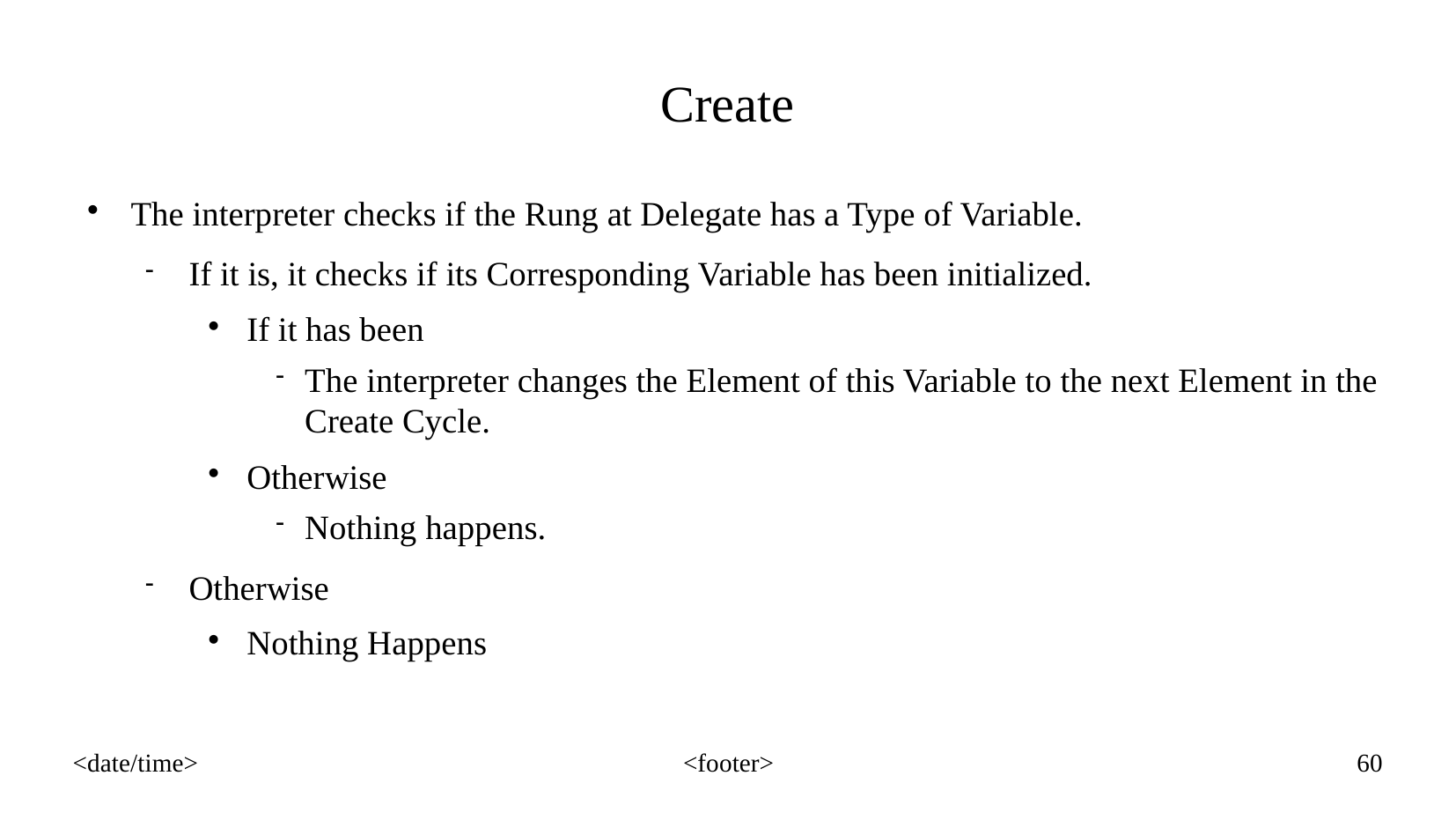

Create
The interpreter checks if the Rung at Delegate has a Type of Variable.
If it is, it checks if its Corresponding Variable has been initialized.
If it has been
The interpreter changes the Element of this Variable to the next Element in the Create Cycle.
Otherwise
Nothing happens.
Otherwise
Nothing Happens